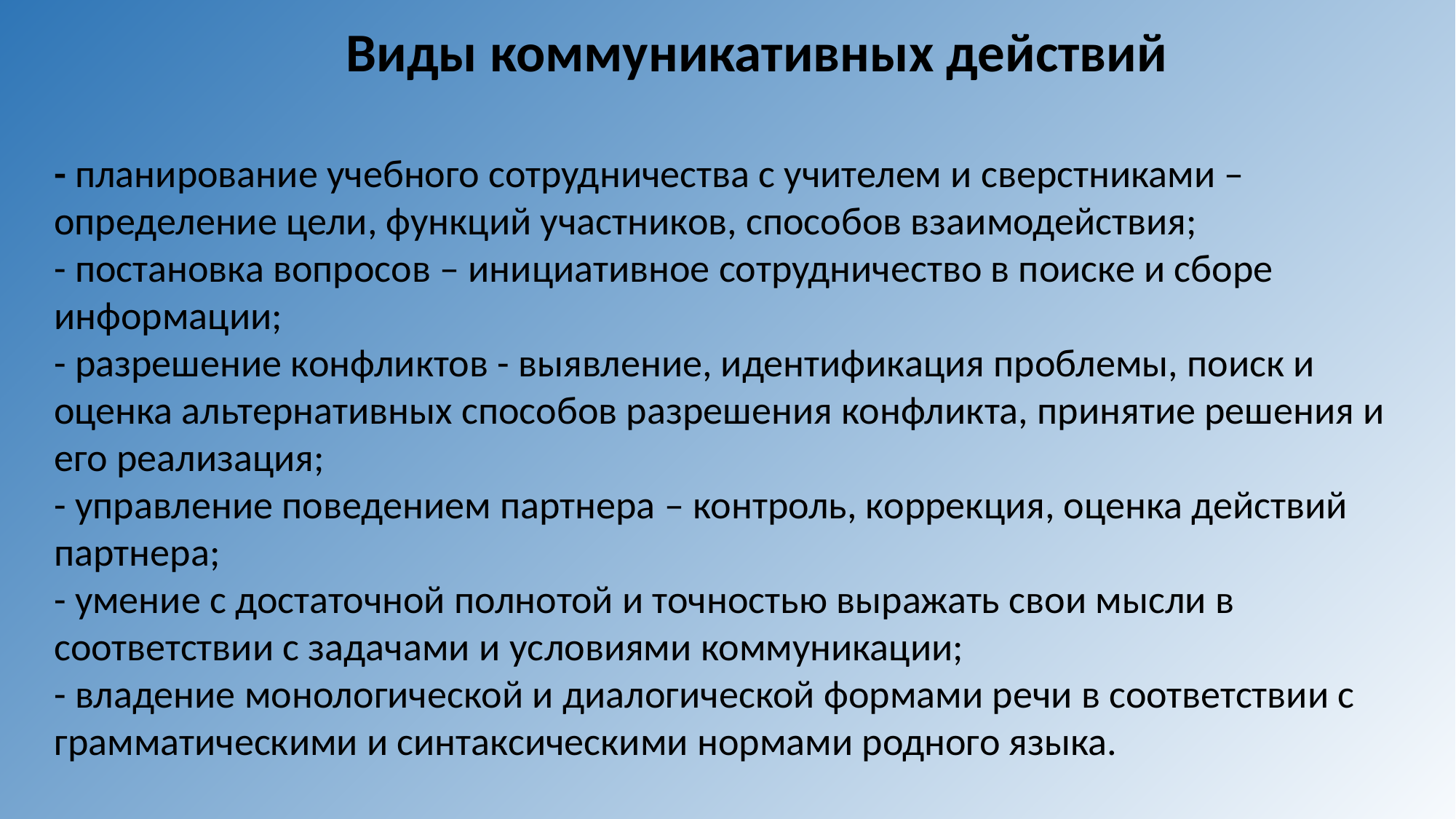

Виды коммуникативных действий
- планирование учебного сотрудничества с учителем и сверстниками – определение цели, функций участников, способов взаимодействия;
- постановка вопросов – инициативное сотрудничество в поиске и сборе информации;
- разрешение конфликтов - выявление, идентификация проблемы, поиск и оценка альтернативных способов разрешения конфликта, принятие решения и его реализация;
- управление поведением партнера – контроль, коррекция, оценка действий партнера;
- умение с достаточной полнотой и точностью выражать свои мысли в соответствии с задачами и условиями коммуникации;
- владение монологической и диалогической формами речи в соответствии с грамматическими и синтаксическими нормами родного языка.